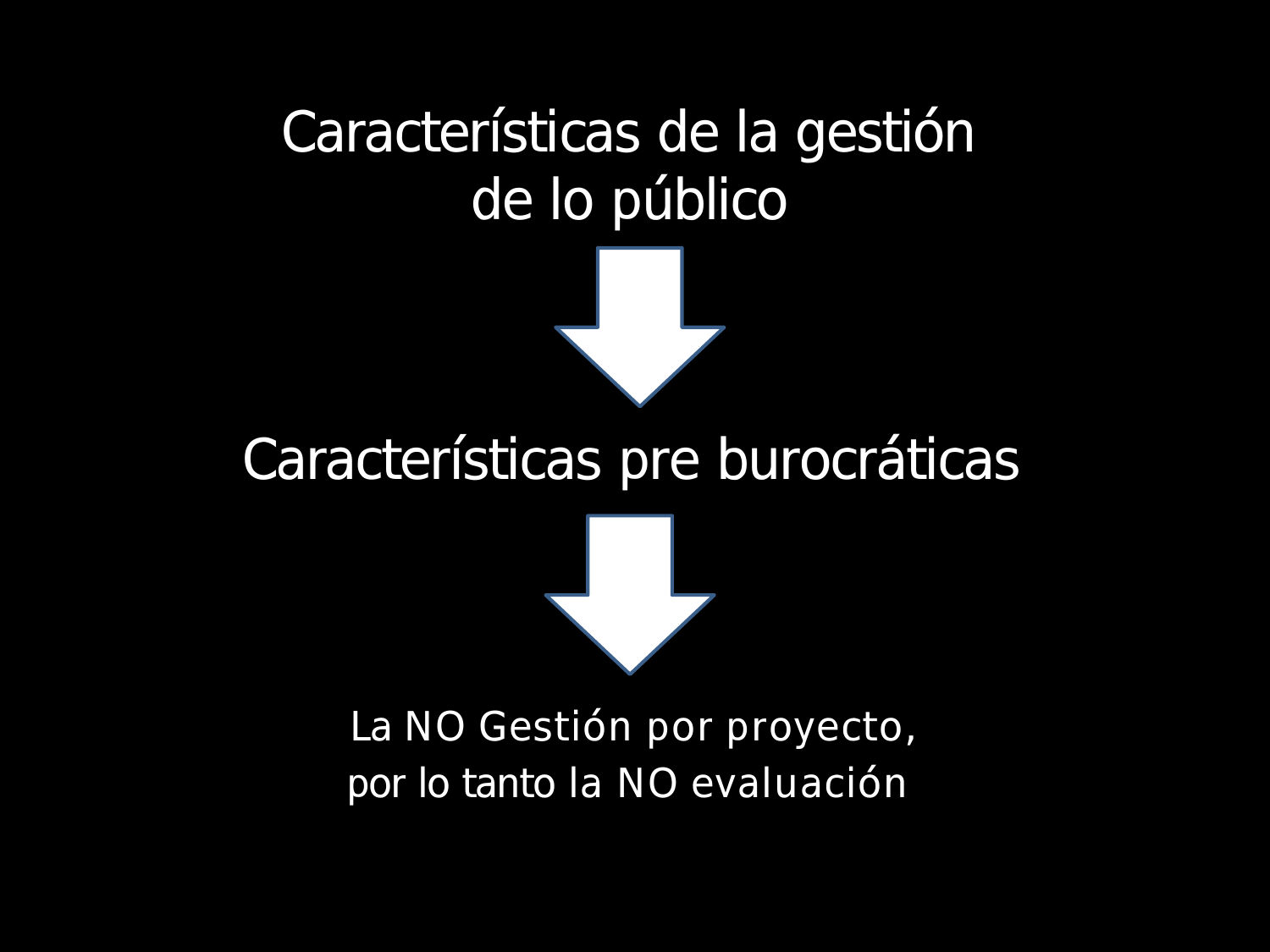

Características de la gestión de lo público

Características pre burocráticas

La NO Gestión por proyecto,
por lo tanto la NO evaluación